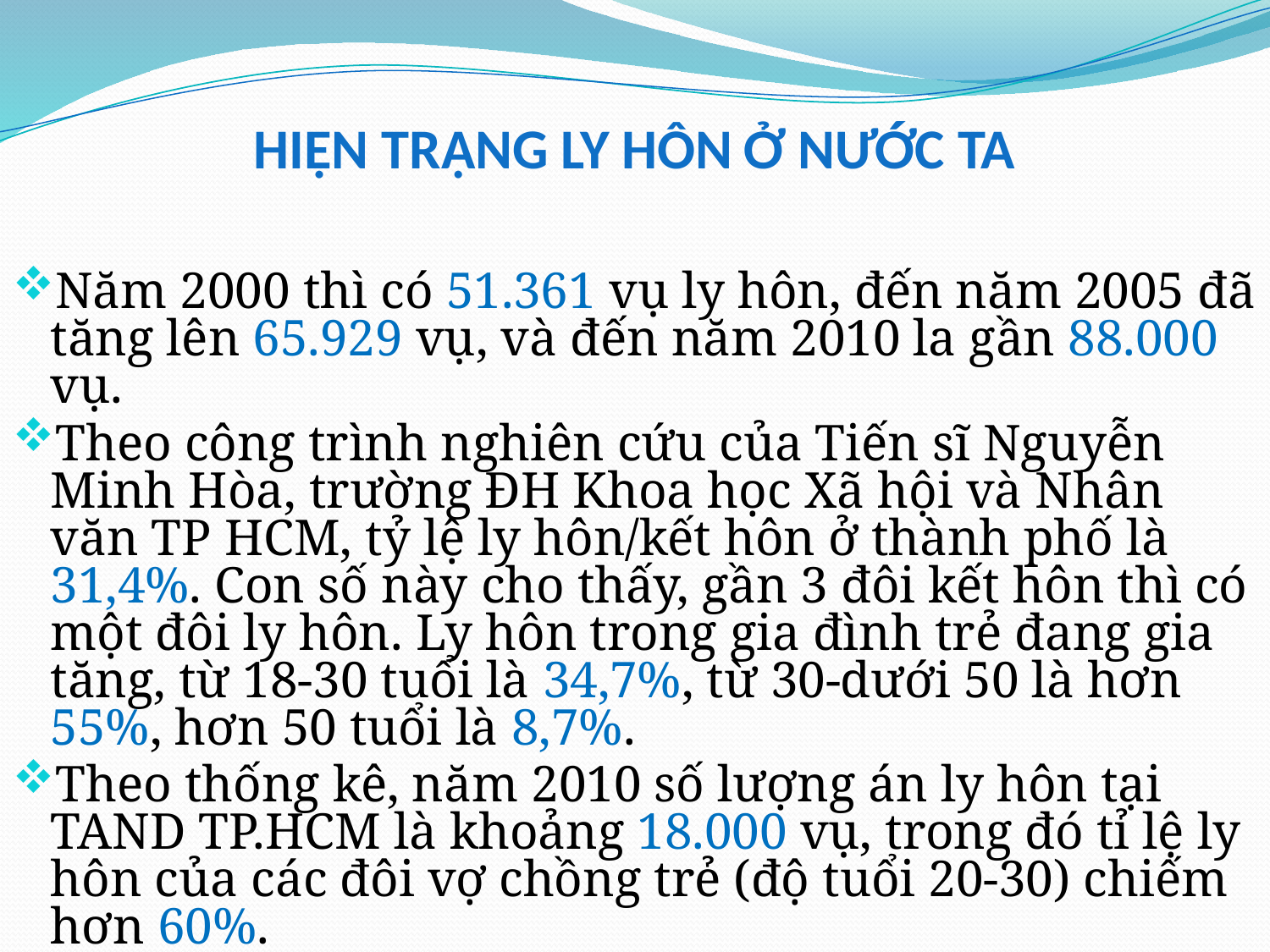

Hiện trạng ly hôn ở nước ta
Năm 2000 thì có 51.361 vụ ly hôn, đến năm 2005 đã tăng lên 65.929 vụ, và đến năm 2010 la gần 88.000 vụ.
Theo công trình nghiên cứu của Tiến sĩ Nguyễn Minh Hòa, trường ĐH Khoa học Xã hội và Nhân văn TP HCM, tỷ lệ ly hôn/kết hôn ở thành phố là 31,4%. Con số này cho thấy, gần 3 đôi kết hôn thì có một đôi ly hôn. Ly hôn trong gia đình trẻ đang gia tăng, từ 18-30 tuổi là 34,7%, từ 30-dưới 50 là hơn 55%, hơn 50 tuổi là 8,7%.
Theo thống kê, năm 2010 số lượng án ly hôn tại TAND TP.HCM là khoảng 18.000 vụ, trong đó tỉ lệ ly hôn của các đôi vợ chồng trẻ (độ tuổi 20-30) chiếm hơn 60%.